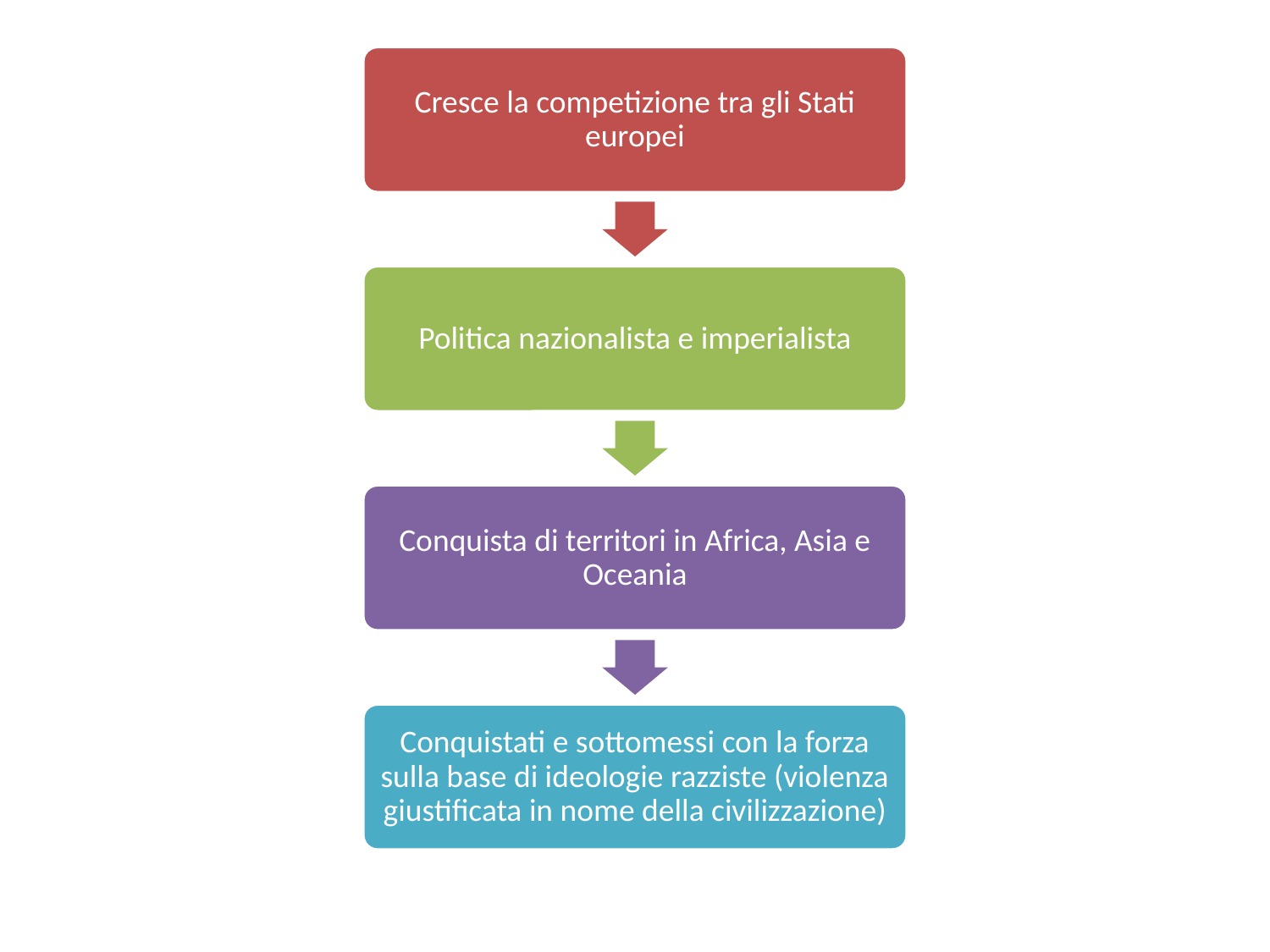

Cresce la competizione tra gli Stati europei

Politica nazionalista e imperialista

Conquista di territori in Africa, Asia e Oceania

Conquistati e sottomessi con la forza sulla base di ideologie razziste (violenza giustificata in nome della civilizzazione)